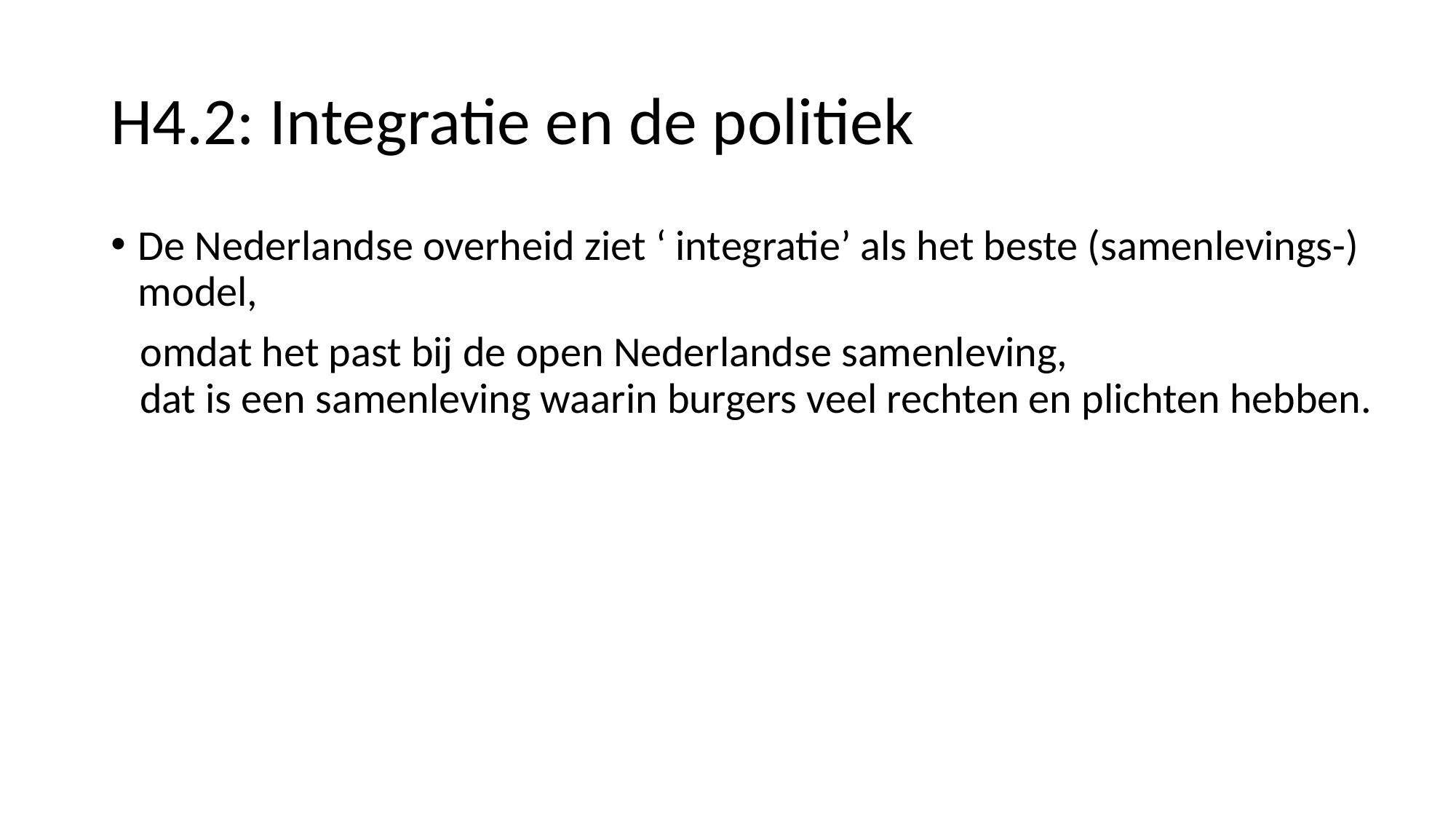

# H4.2: Integratie en de politiek
De Nederlandse overheid ziet ‘ integratie’ als het beste (samenlevings-) model,
   omdat het past bij de open Nederlandse samenleving,
   dat is een samenleving waarin burgers veel rechten en plichten hebben.